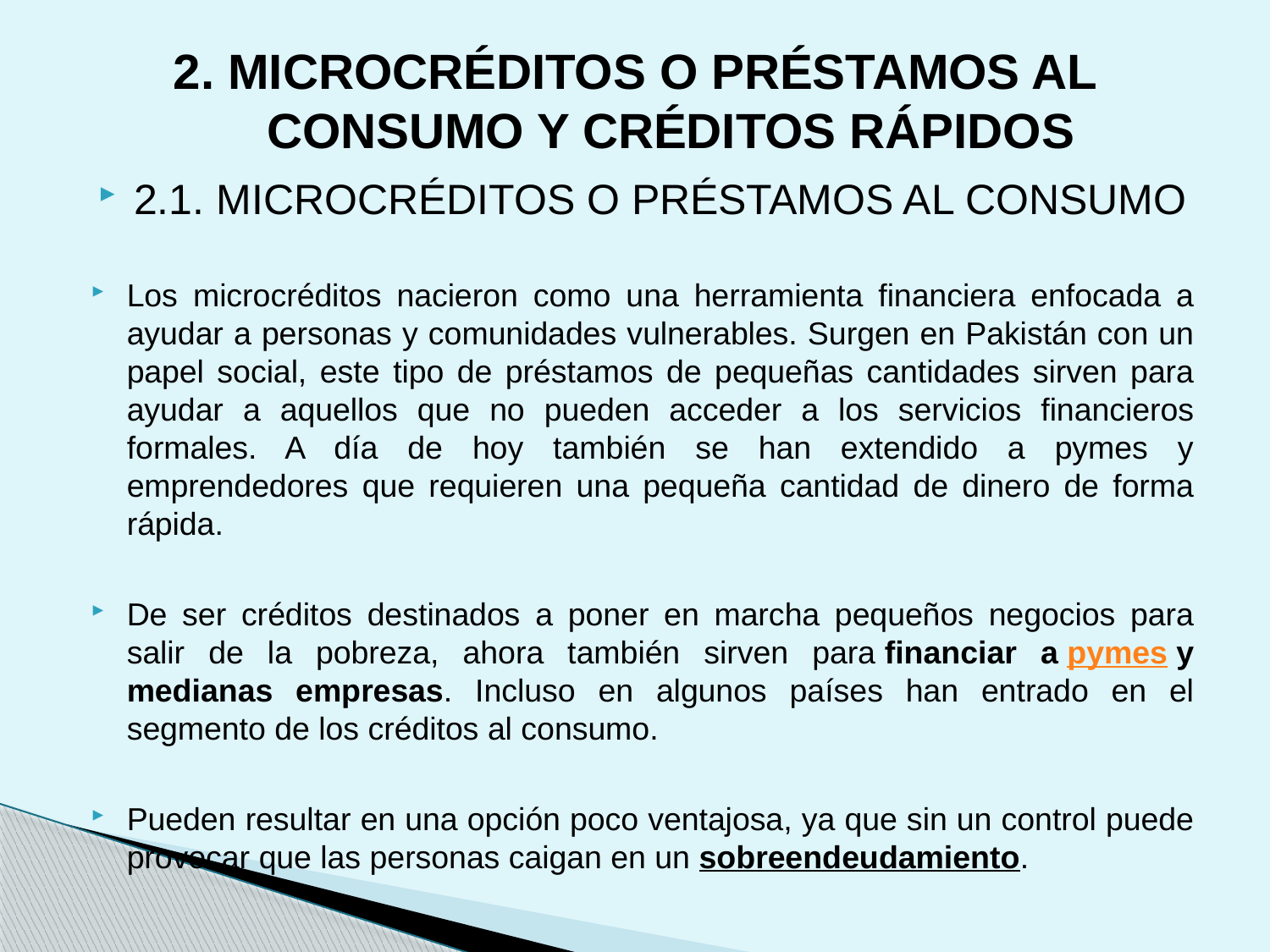

# 2. MICROCRÉDITOS O PRÉSTAMOS AL CONSUMO Y CRÉDITOS RÁPIDOS
2.1. MICROCRÉDITOS O PRÉSTAMOS AL CONSUMO

Los microcréditos nacieron como una herramienta financiera enfocada a ayudar a personas y comunidades vulnerables. Surgen en Pakistán con un papel social, este tipo de préstamos de pequeñas cantidades sirven para ayudar a aquellos que no pueden acceder a los servicios financieros formales. A día de hoy también se han extendido a pymes y emprendedores que requieren una pequeña cantidad de dinero de forma rápida.

De ser créditos destinados a poner en marcha pequeños negocios para salir de la pobreza, ahora también sirven para financiar a pymes y medianas empresas. Incluso en algunos países han entrado en el segmento de los créditos al consumo.

Pueden resultar en una opción poco ventajosa, ya que sin un control puede provocar que las personas caigan en un sobreendeudamiento.